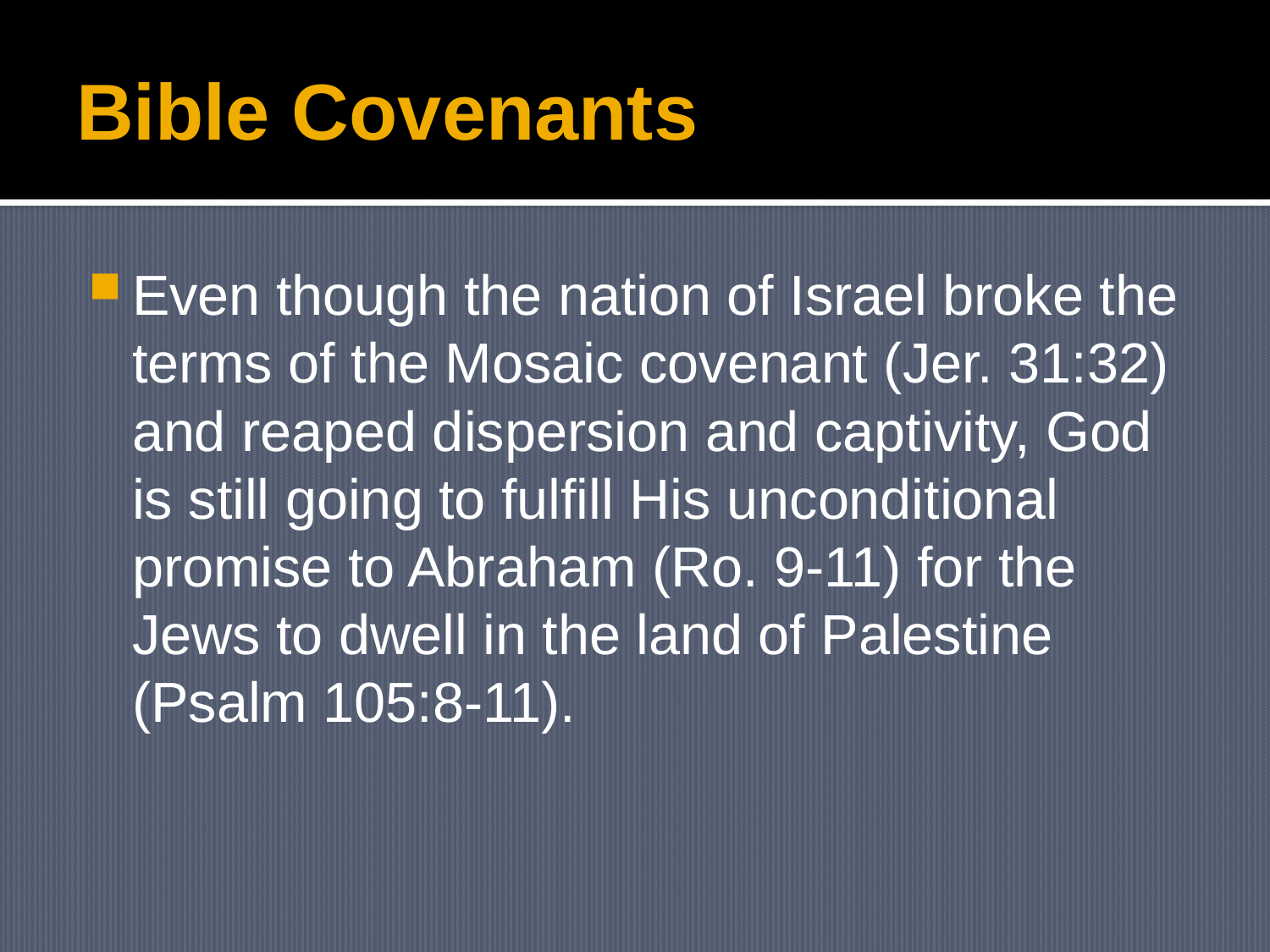

# Bible Covenants
Even though the nation of Israel broke the terms of the Mosaic covenant (Jer. 31:32) and reaped dispersion and captivity, God is still going to fulfill His unconditional promise to Abraham (Ro. 9-11) for the Jews to dwell in the land of Palestine (Psalm 105:8-11).